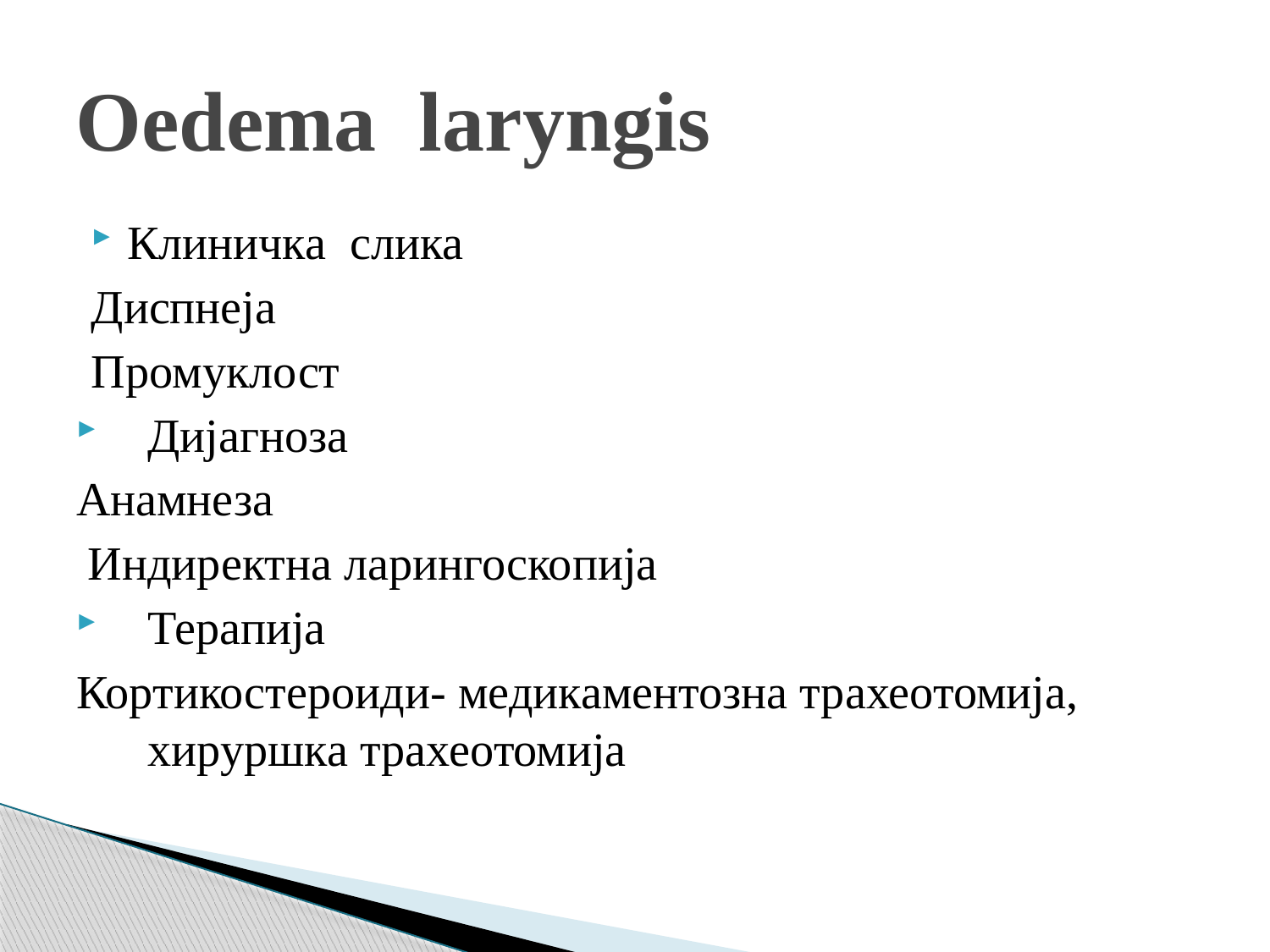

# Oedema  laryngis
Клиничка  слика
Диспнеја
Промуклост
Дијагноза
Анамнеза
 Индиректна ларингоскопија
Терапија
Кортикостероиди- медикаментозна трахеотомија, хируршка трахеотомија